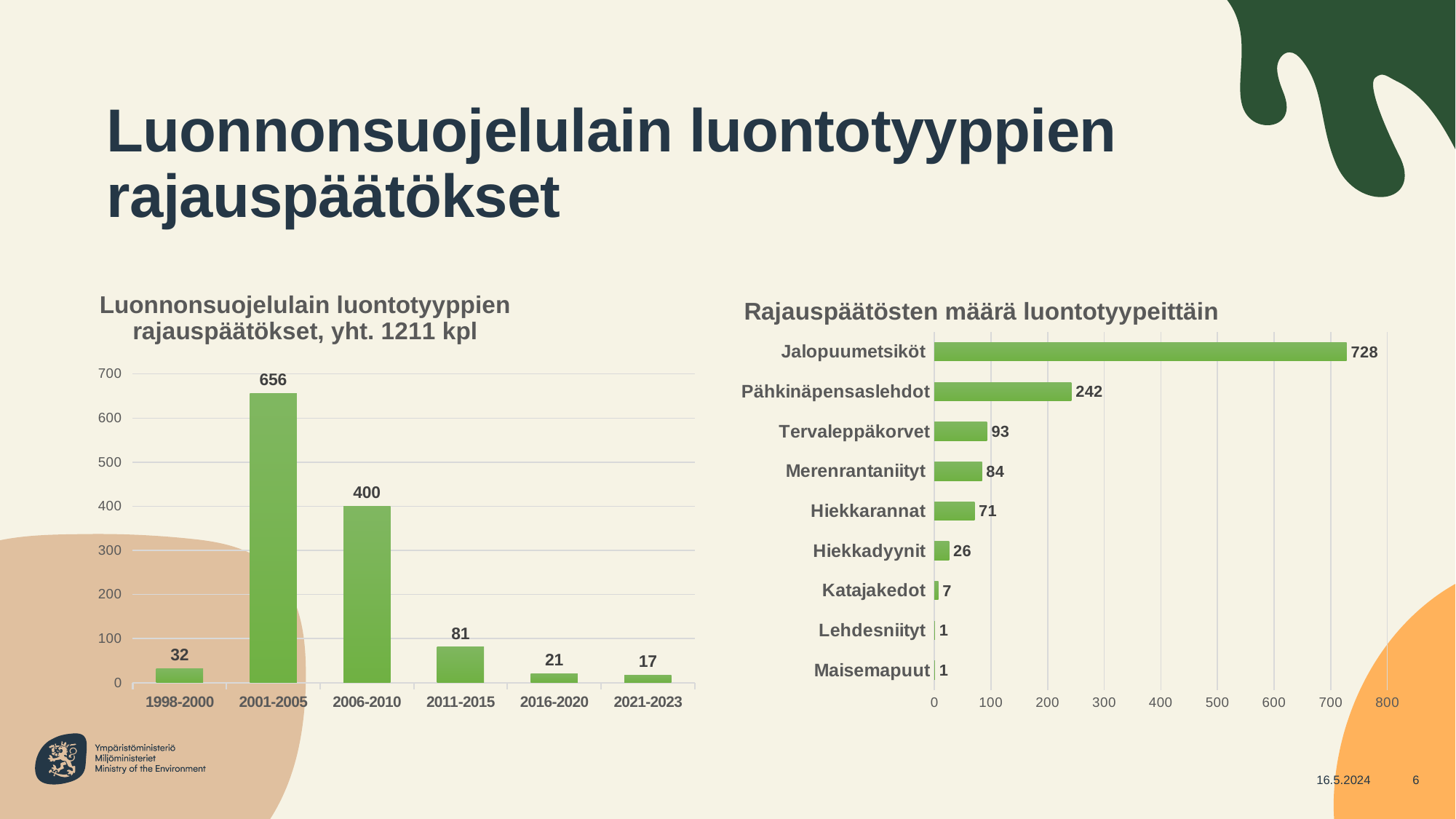

# Luonnonsuojelulain luontotyyppien rajauspäätökset

### Chart: Rajauspäätösten määrä luontotyypeittäin

| Category |  |
|---|---|
| Maisemapuut | 1.0 |
| Lehdesniityt  | 1.0 |
| Katajakedot  | 7.0 |
| Hiekkadyynit  | 26.0 |
| Hiekkarannat  | 71.0 |
| Merenrantaniityt  | 84.0 |
| Tervaleppäkorvet | 93.0 |
| Pähkinäpensaslehdot | 242.0 |
| Jalopuumetsiköt  | 728.0 |

### Chart: Luonnonsuojelulain luontotyyppien rajauspäätökset, yht. 1211 kpl

| Category |  |
|---|---|
| 1998-2000 | 32.0 |
| 2001-2005 | 656.0 |
| 2006-2010 | 400.0 |
| 2011-2015 | 81.0 |
| 2016-2020 | 21.0 |
| 2021-2023 | 17.0 |
16.5.2024
6